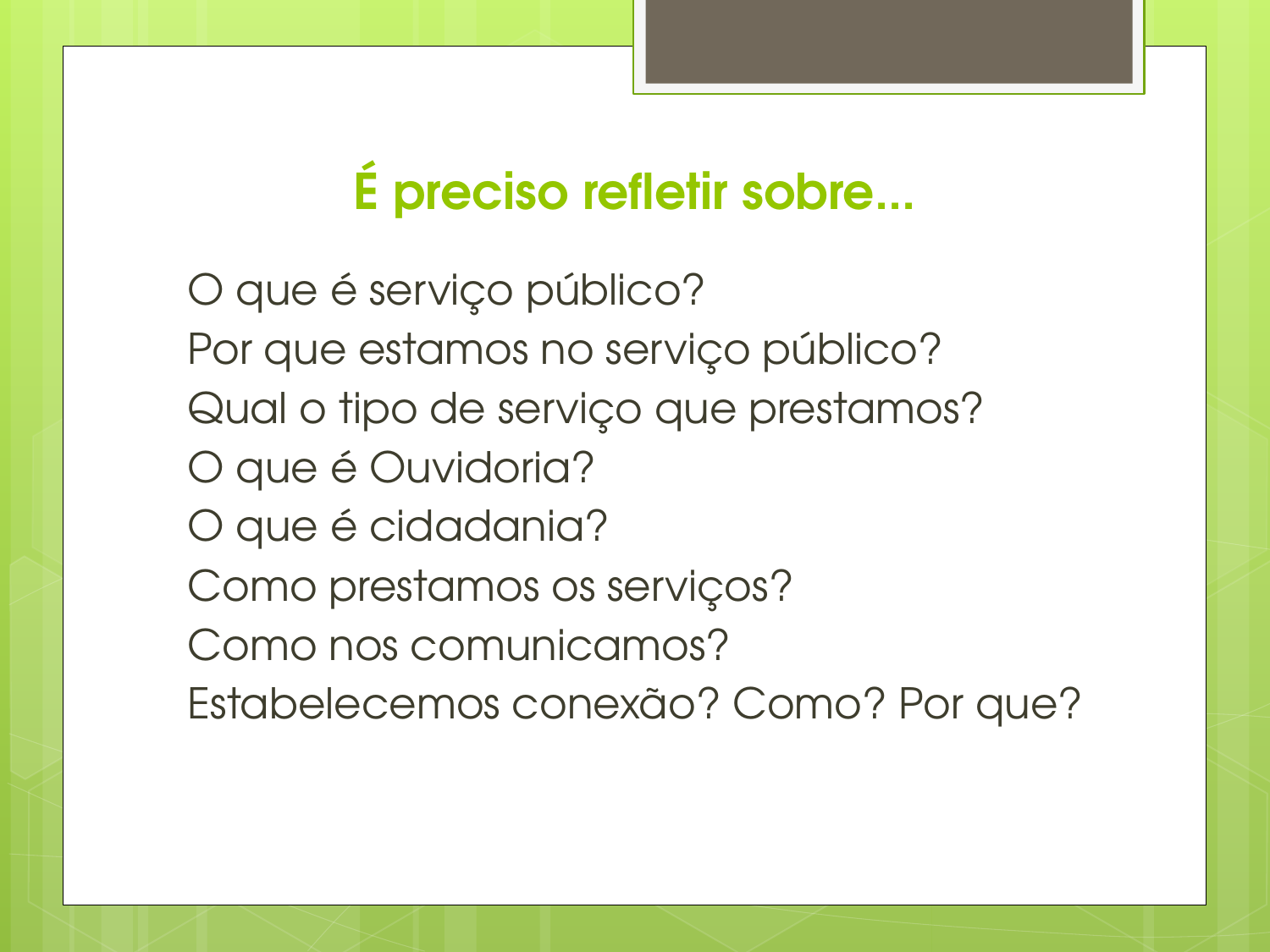

# É preciso refletir sobre...
O que é serviço público?
Por que estamos no serviço público?
Qual o tipo de serviço que prestamos?
O que é Ouvidoria?
O que é cidadania?
Como prestamos os serviços?
Como nos comunicamos?
Estabelecemos conexão? Como? Por que?